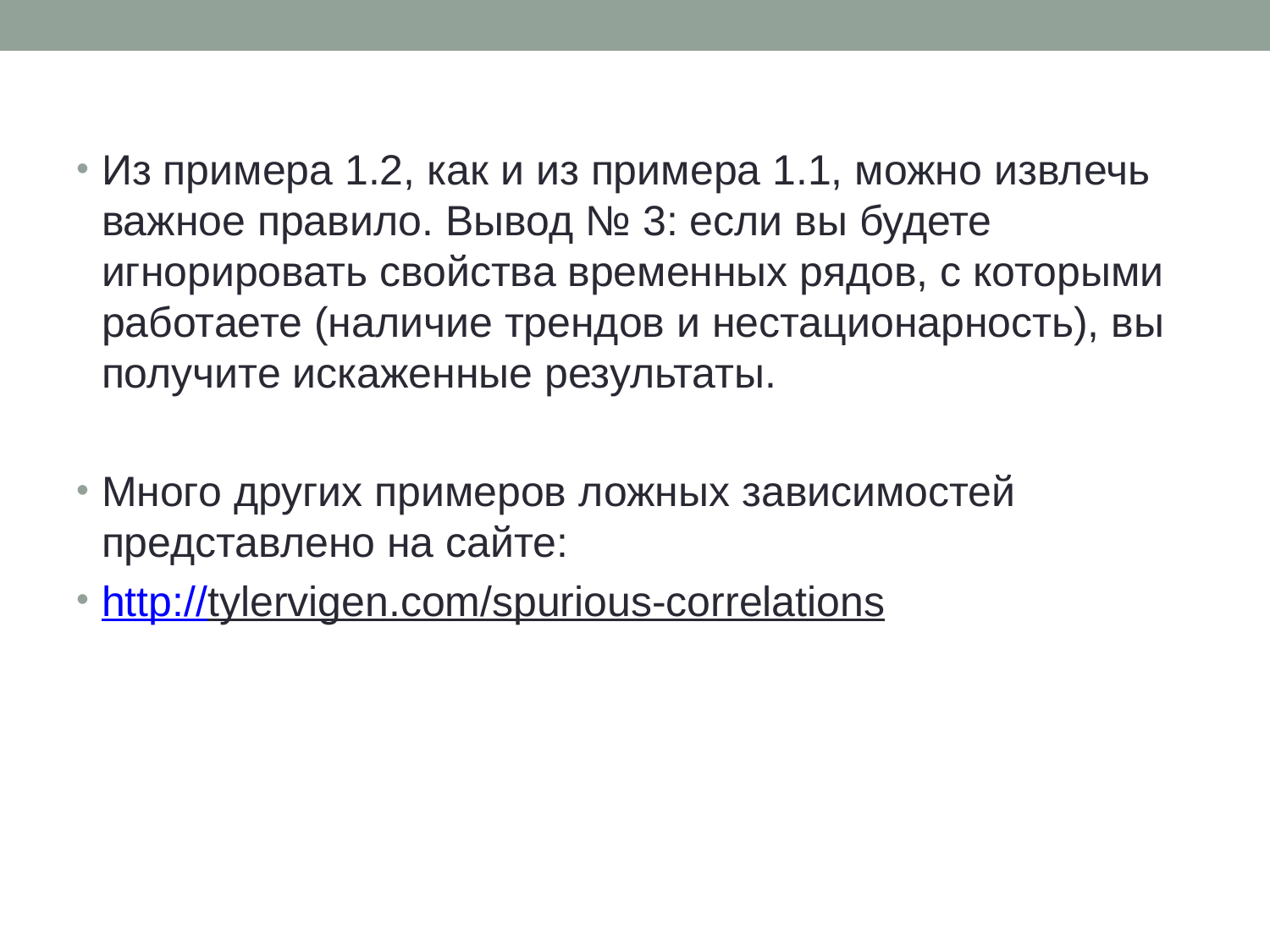

# Из примера 1.2, как и из примера 1.1, можно извлечь важное правило. Вывод № 3: если вы будете игнорировать свойства временных рядов, с которыми работаете (наличие трендов и нестационарность), вы получите искаженные результаты.

Много других примеров ложных зависимостей представлено на сайте:
http://tylervigen.com/spurious-correlations